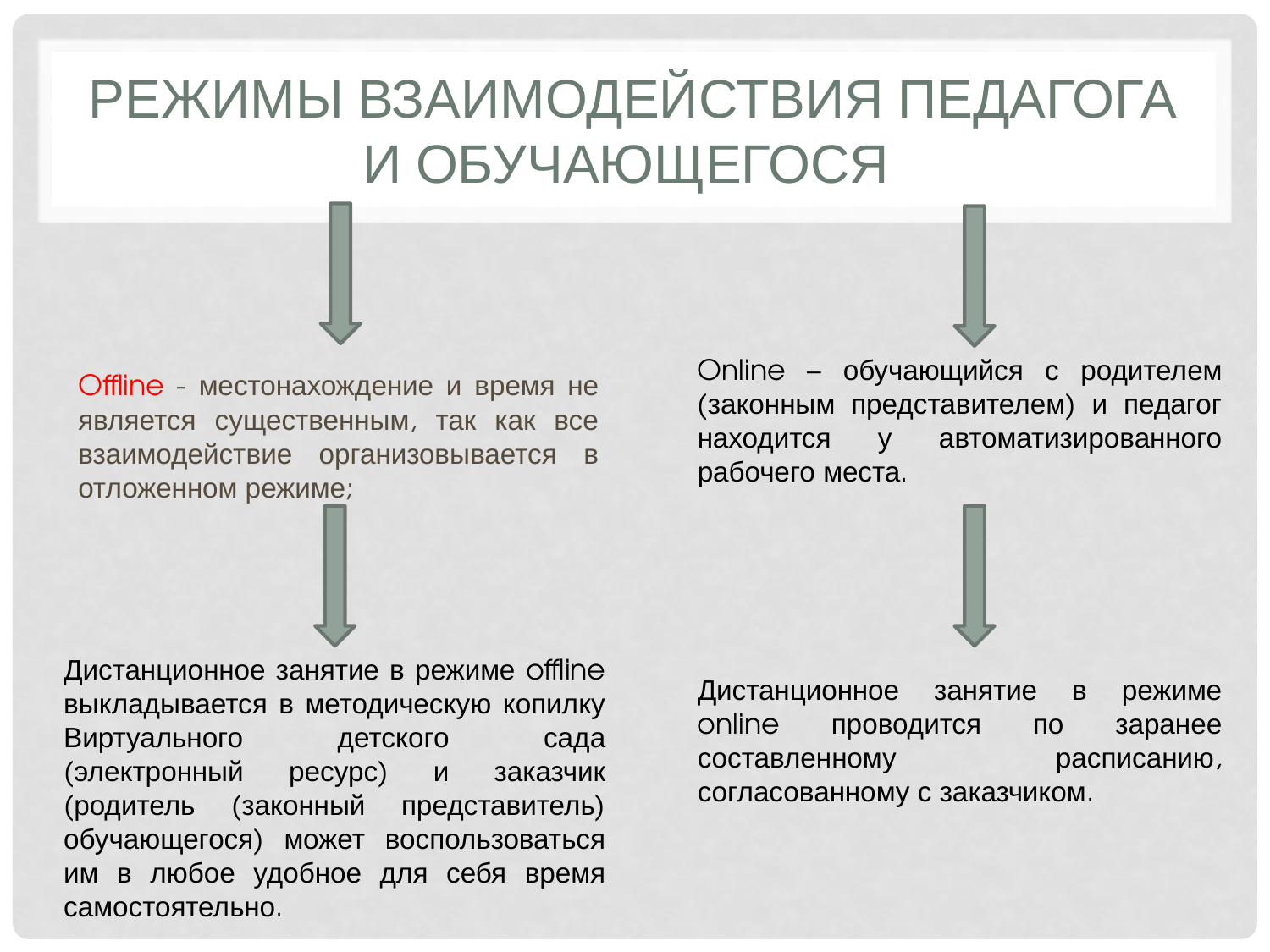

# режимы взаимодействия педагога и обучающегося

Online – обучающийся с родителем (законным представителем) и педагог находится у автоматизированного рабочего места.
Offline - местонахождение и время не является существенным, так как все взаимодействие организовывается в отложенном режиме;

Дистанционное занятие в режиме offline выкладывается в методическую копилку Виртуального детского сада (электронный ресурс) и заказчик (родитель (законный представитель) обучающегося) может воспользоваться им в любое удобное для себя время самостоятельно.
Дистанционное занятие в режиме online проводится по заранее составленному расписанию, согласованному с заказчиком.